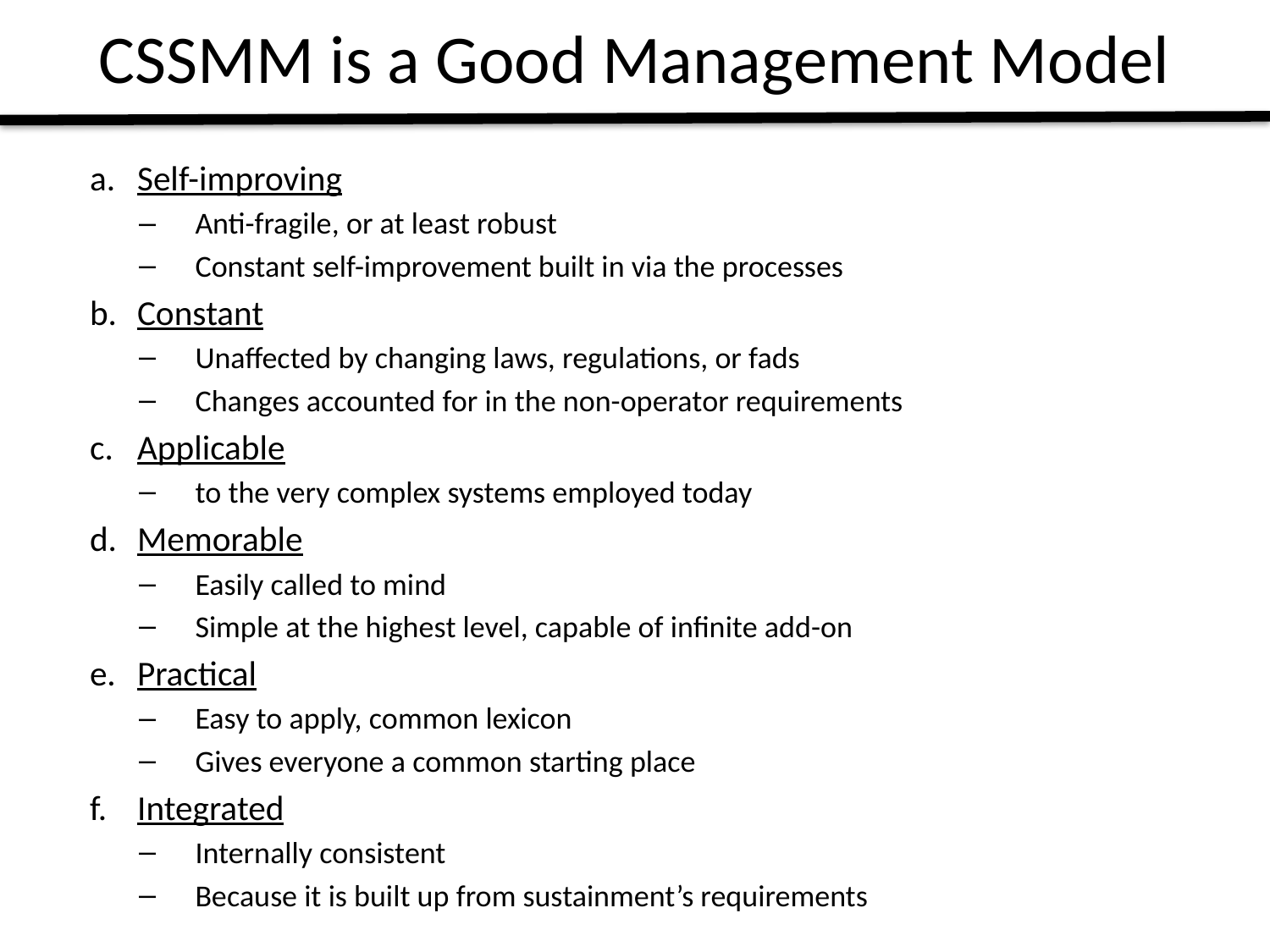

# CSSMM is a Good Management Model
Self-improving
Anti-fragile, or at least robust
Constant self-improvement built in via the processes
Constant
Unaffected by changing laws, regulations, or fads
Changes accounted for in the non-operator requirements
Applicable
to the very complex systems employed today
Memorable
Easily called to mind
Simple at the highest level, capable of infinite add-on
Practical
Easy to apply, common lexicon
Gives everyone a common starting place
Integrated
Internally consistent
Because it is built up from sustainment’s requirements